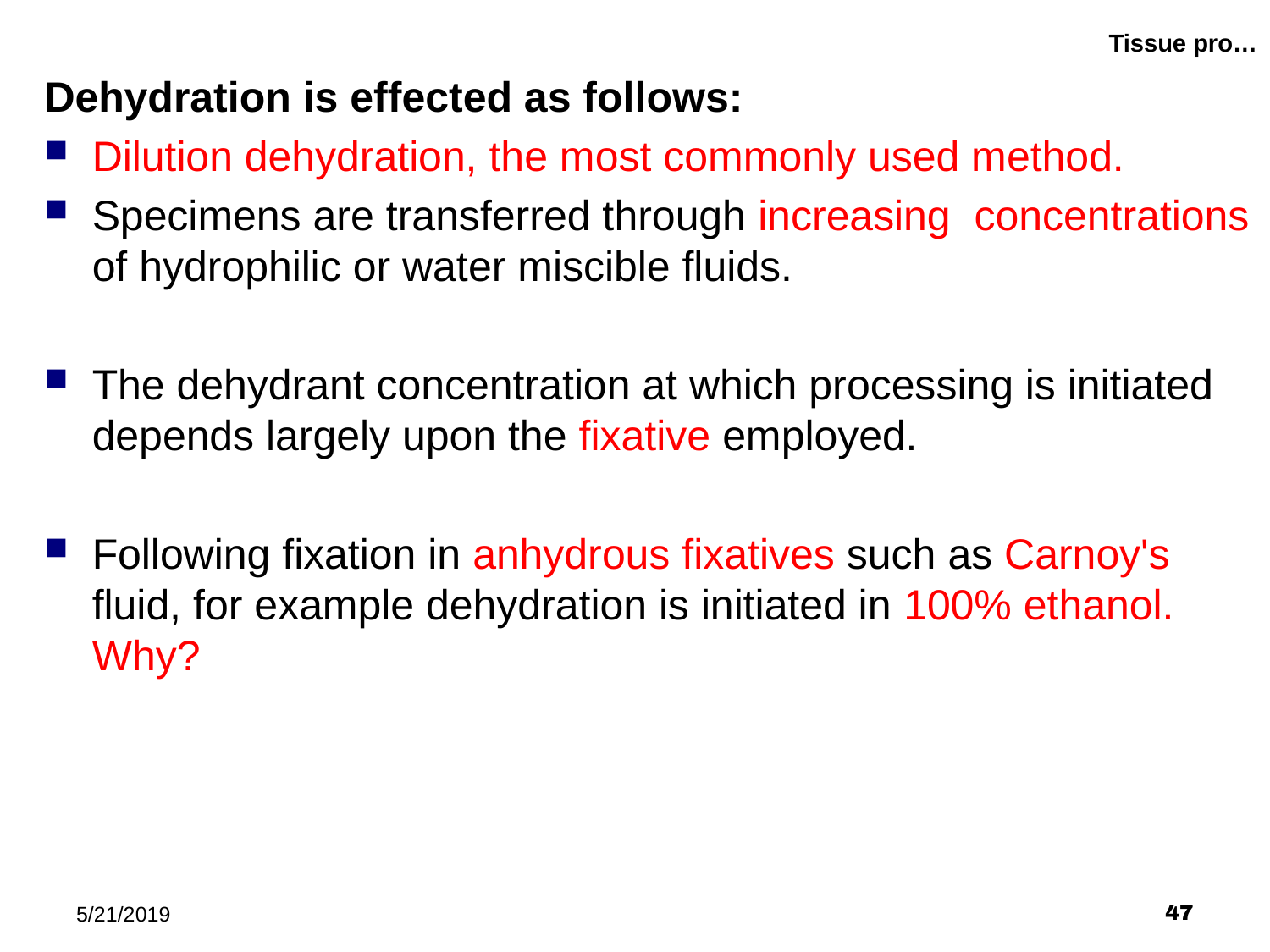

# Tissue pro…
Dehydration is effected as follows:
Dilution dehydration, the most commonly used method.
Specimens are transferred through increasing  concentrations of hydrophilic or water miscible fluids.

The dehydrant concentration at which processing is initiated depends largely upon the fixative employed.

Following fixation in anhydrous fixatives such as Carnoy's fluid, for example dehydration is initiated in 100% ethanol. Why?
5/21/2019
47